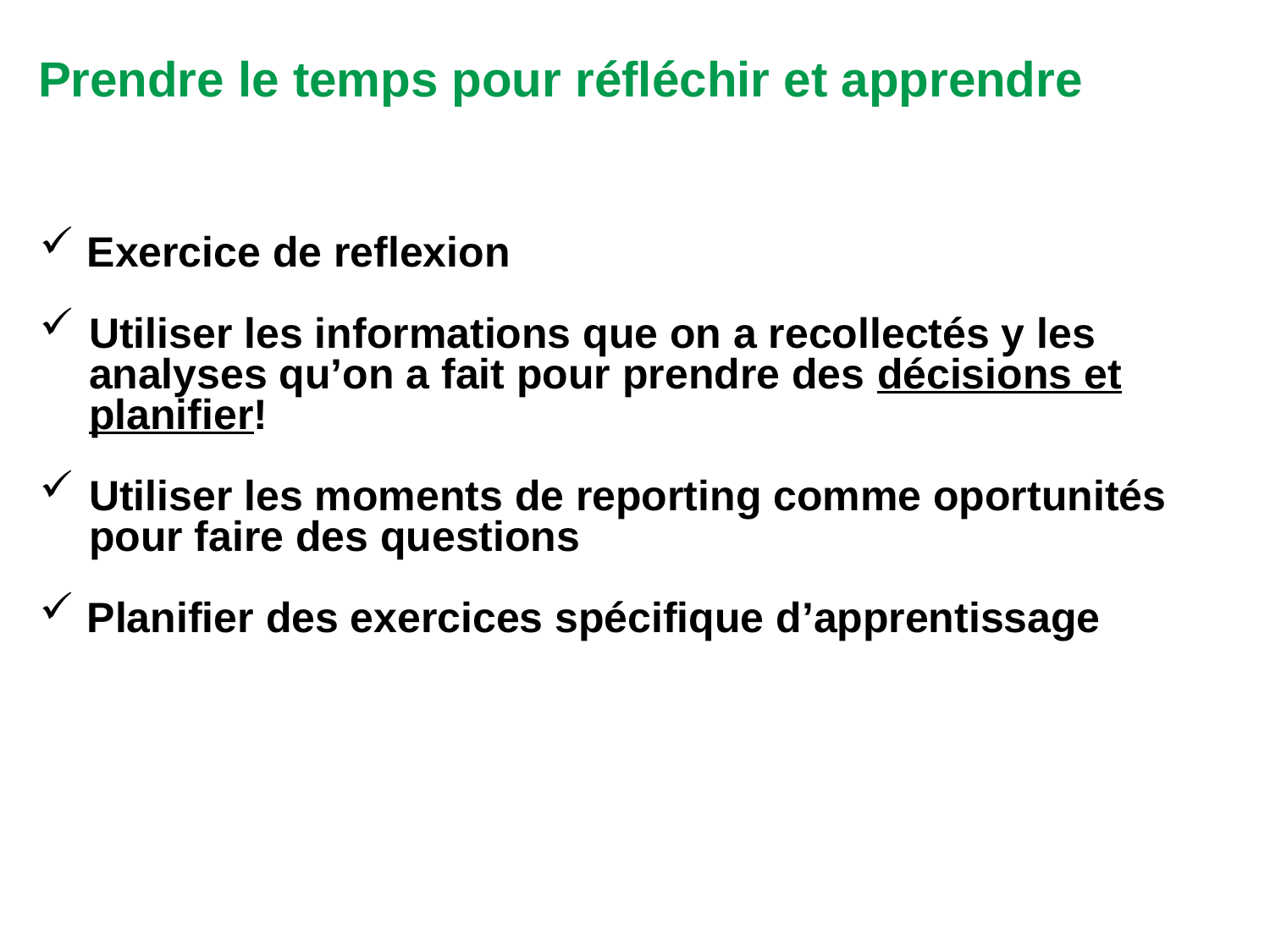

# Prendre le temps pour réfléchir et apprendre
Exercice de reflexion

Utiliser les informations que on a recollectés y les analyses qu’on a fait pour prendre des décisions et planifier!

Utiliser les moments de reporting comme oportunités pour faire des questions

Planifier des exercices spécifique d’apprentissage